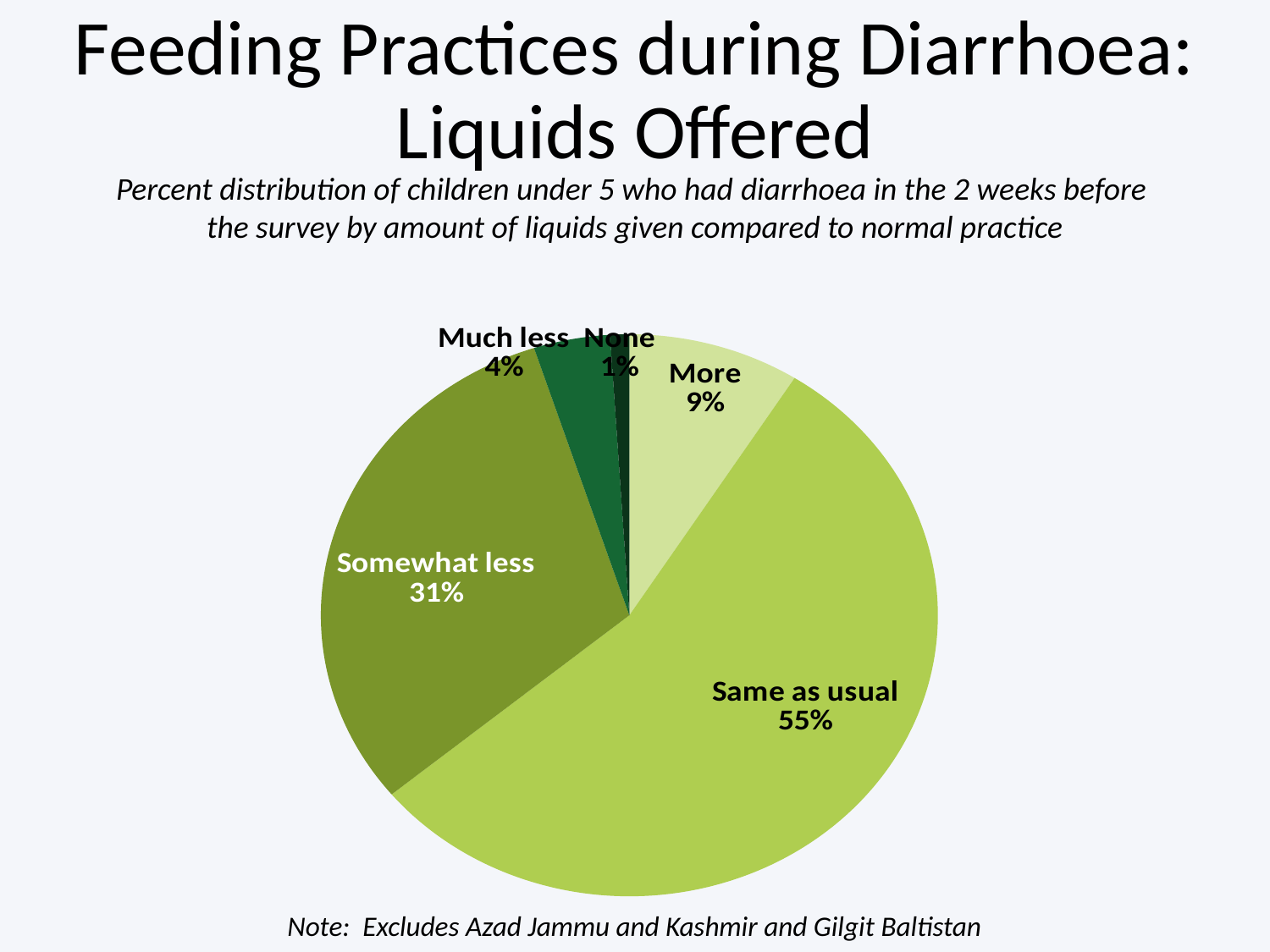

# Feeding Practices during Diarrhoea: Liquids Offered
Percent distribution of children under 5 who had diarrhoea in the 2 weeks before
the survey by amount of liquids given compared to normal practice

### Chart

| Category | Series 1 |
|---|---|
| More | 9.0 |
| Same as usual | 55.0 |
| Somewhat less | 31.0 |
| Much less | 4.0 |
| None | 1.0 |
Note:  Excludes Azad Jammu and Kashmir and Gilgit Baltistan